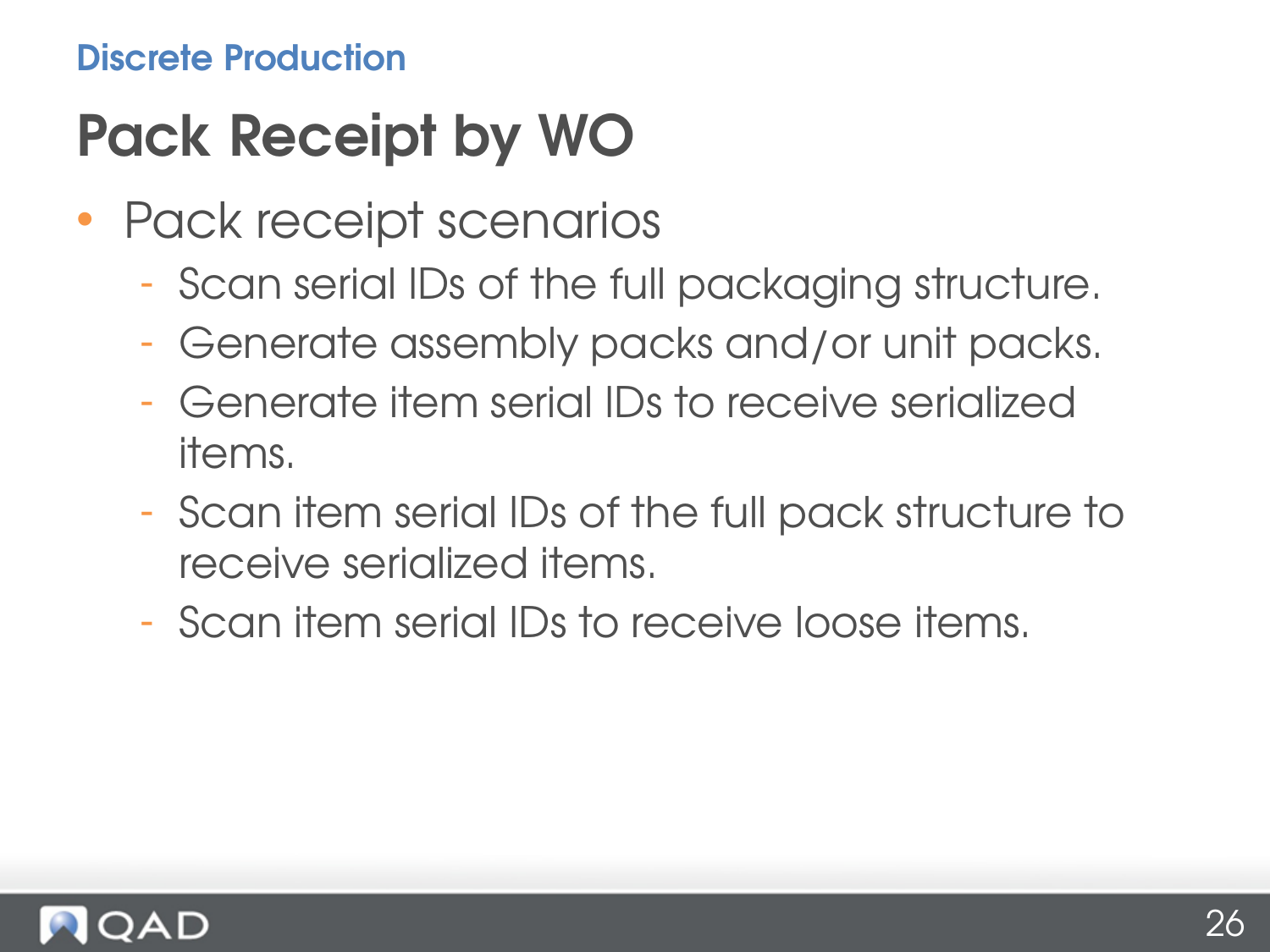

Discrete Production
# Pack Receipt by WO
Pack receipt scenarios
Scan serial IDs of the full packaging structure.
Generate assembly packs and/or unit packs.
Generate item serial IDs to receive serialized items.
Scan item serial IDs of the full pack structure to receive serialized items.
Scan item serial IDs to receive loose items.

26